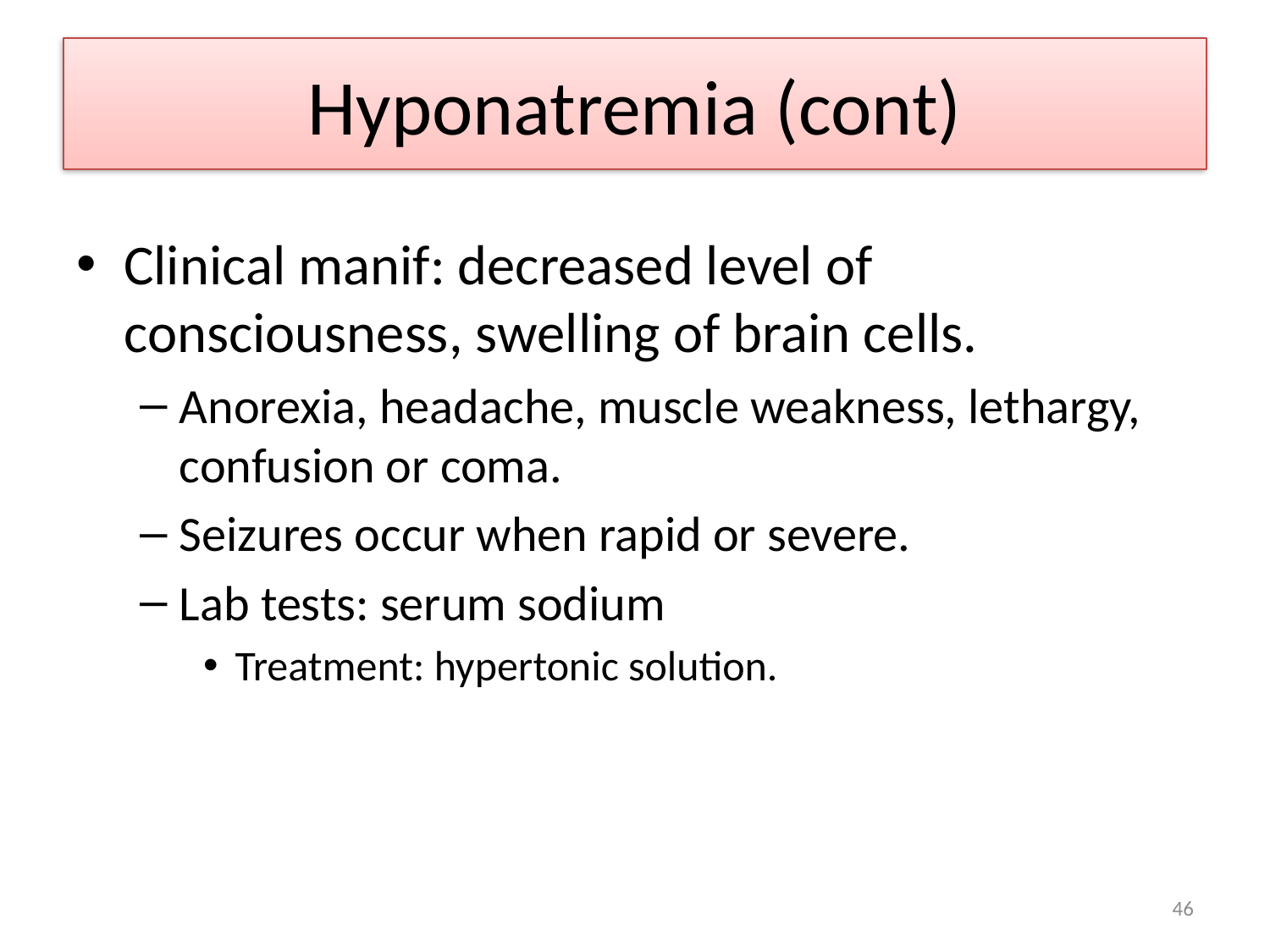

# Hyponatremia (cont)
Clinical manif: decreased level of consciousness, swelling of brain cells.
Anorexia, headache, muscle weakness, lethargy, confusion or coma.
Seizures occur when rapid or severe.
Lab tests: serum sodium
Treatment: hypertonic solution.
46